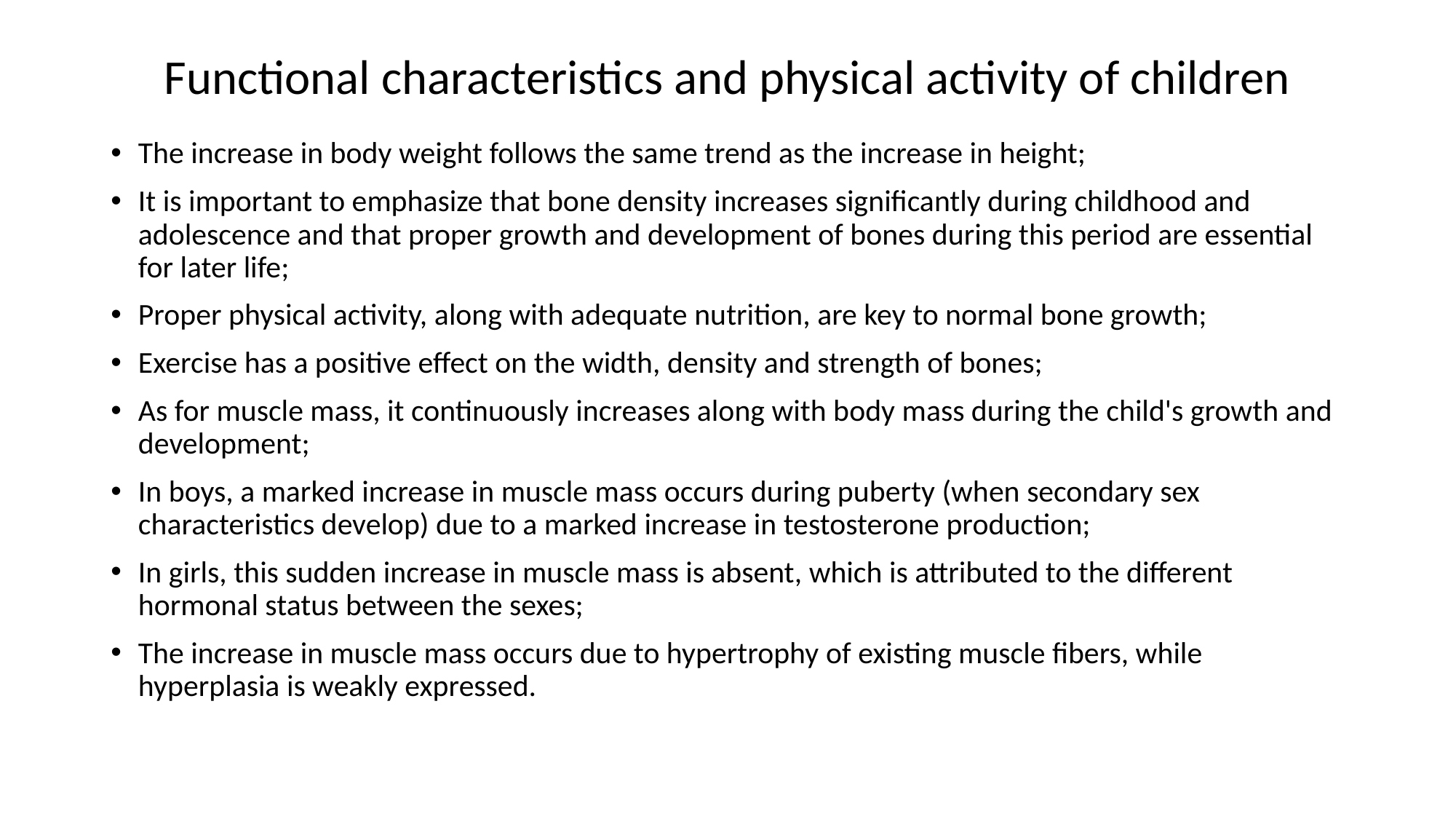

# Functional characteristics and physical activity of children
The increase in body weight follows the same trend as the increase in height;
It is important to emphasize that bone density increases significantly during childhood and adolescence and that proper growth and development of bones during this period are essential for later life;
Proper physical activity, along with adequate nutrition, are key to normal bone growth;
Exercise has a positive effect on the width, density and strength of bones;
As for muscle mass, it continuously increases along with body mass during the child's growth and development;
In boys, a marked increase in muscle mass occurs during puberty (when secondary sex characteristics develop) due to a marked increase in testosterone production;
In girls, this sudden increase in muscle mass is absent, which is attributed to the different hormonal status between the sexes;
The increase in muscle mass occurs due to hypertrophy of existing muscle fibers, while hyperplasia is weakly expressed.